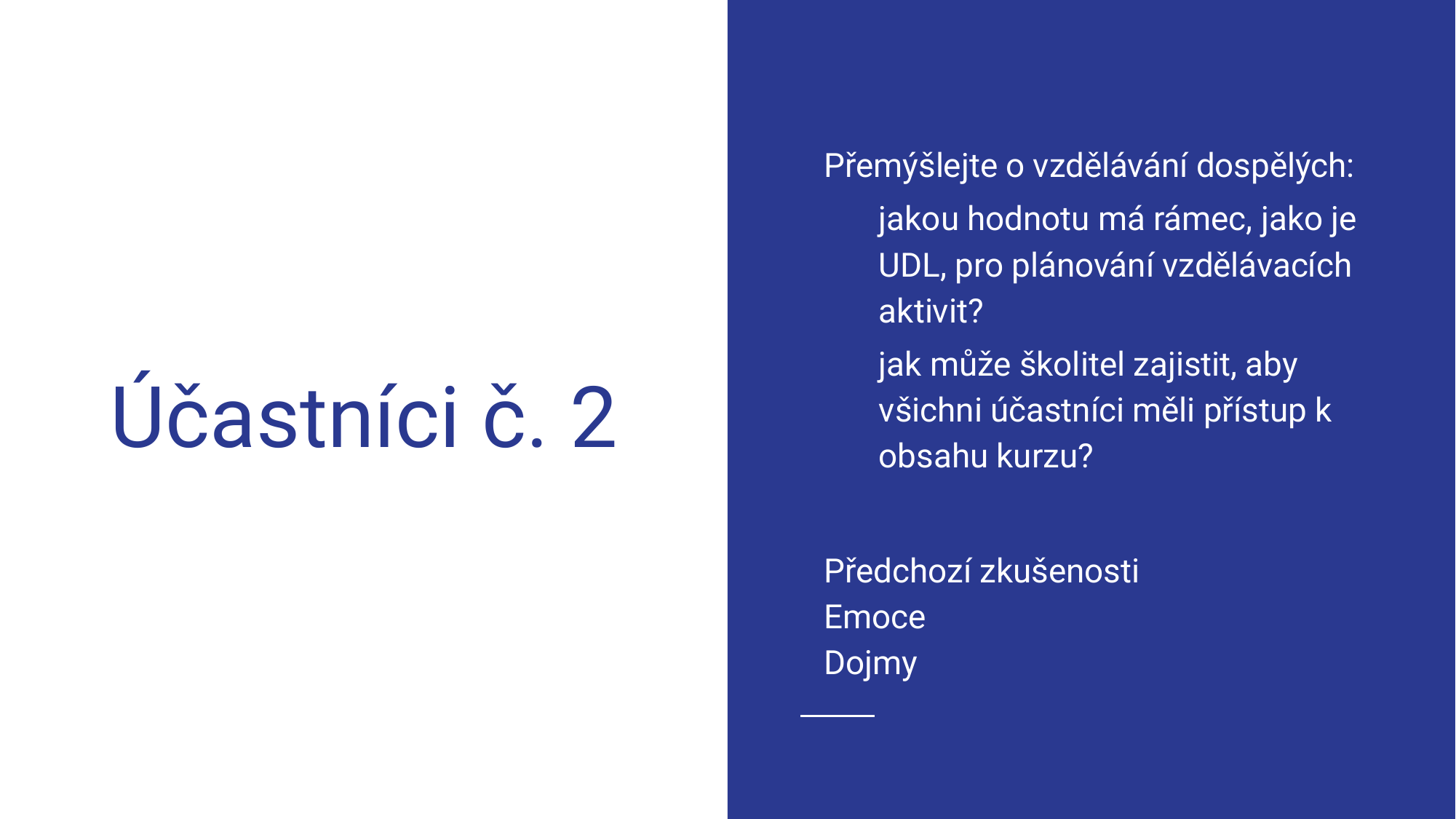

Přemýšlejte o vzdělávání dospělých:
jakou hodnotu má rámec, jako je UDL, pro plánování vzdělávacích aktivit?
jak může školitel zajistit, aby všichni účastníci měli přístup k obsahu kurzu?

Předchozí zkušenosti
Emoce
Dojmy
# Účastníci č. 2